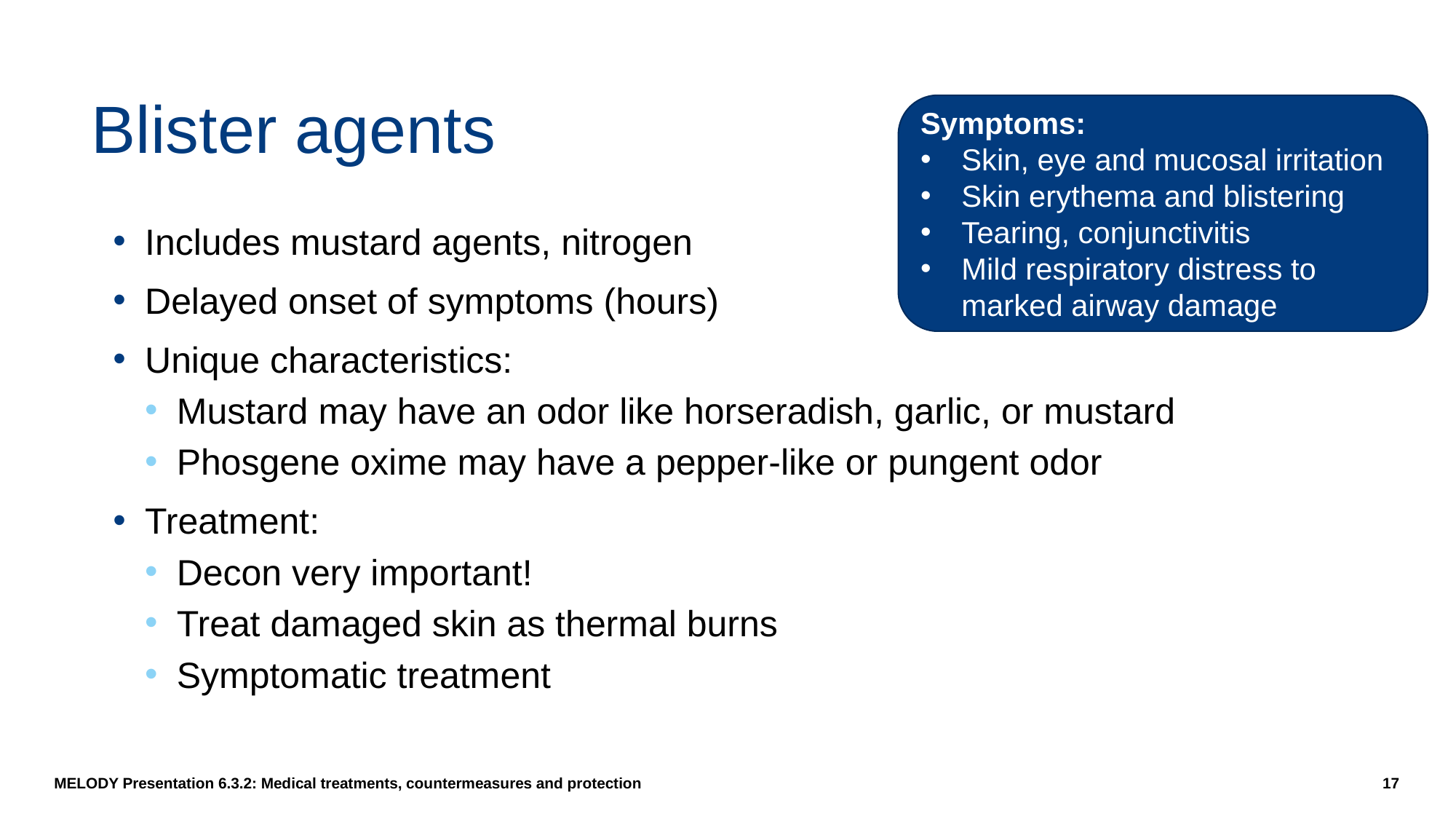

Symptoms:
Skin, eye and mucosal irritation
Skin erythema and blistering
Tearing, conjunctivitis
Mild respiratory distress to marked airway damage
# Blister agents
Includes mustard agents, nitrogen
Delayed onset of symptoms (hours)
Unique characteristics:
Mustard may have an odor like horseradish, garlic, or mustard
Phosgene oxime may have a pepper-like or pungent odor
Treatment:
Decon very important!
Treat damaged skin as thermal burns
Symptomatic treatment
MELODY Presentation 6.3.2: Medical treatments, countermeasures and protection
17